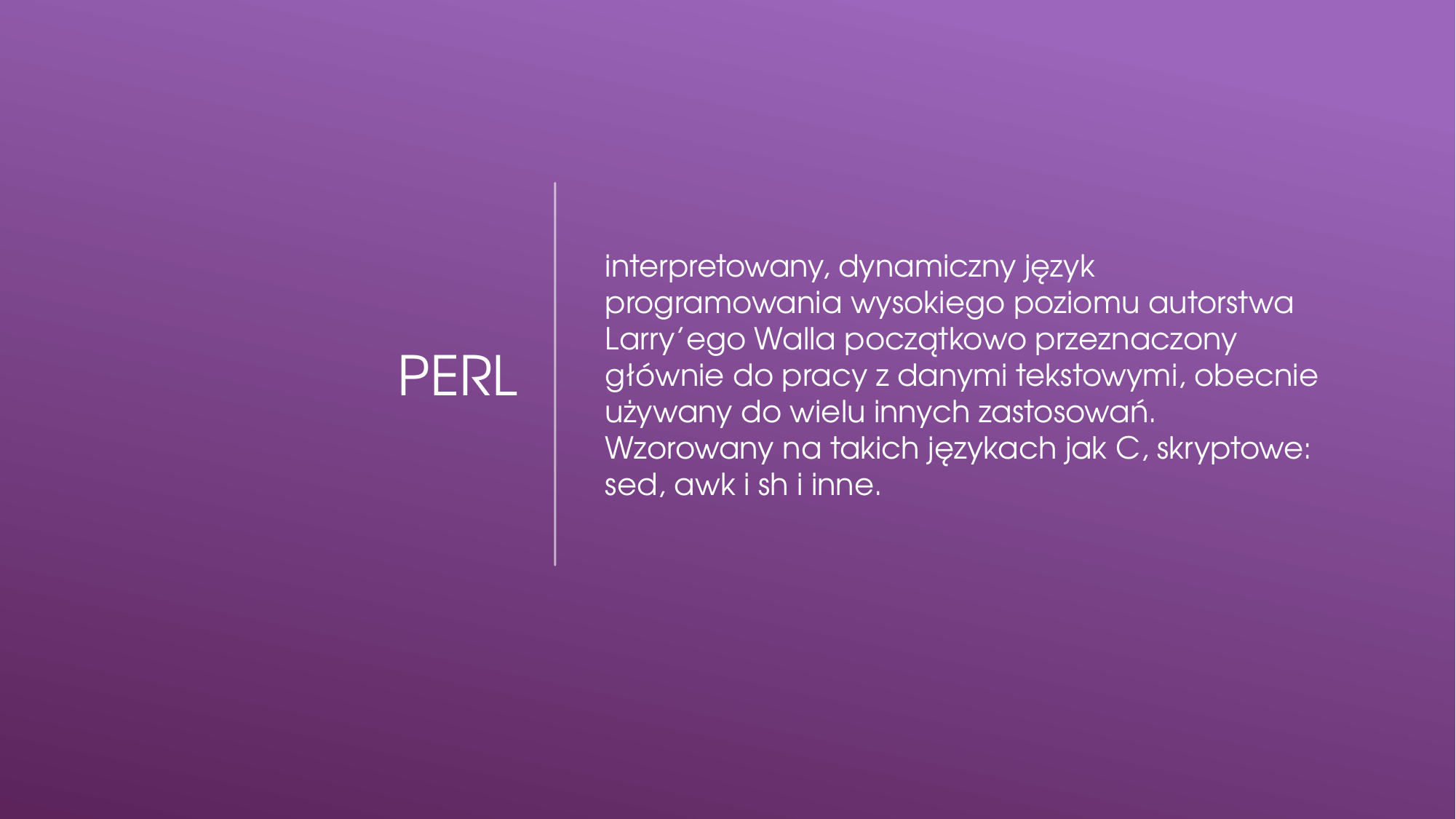

# Perl
interpretowany, dynamiczny język programowania wysokiego poziomu autorstwa Larry’ego Walla początkowo przeznaczony głównie do pracy z danymi tekstowymi, obecnie używany do wielu innych zastosowań. Wzorowany na takich językach jak C, skryptowe: sed, awk i sh i inne.